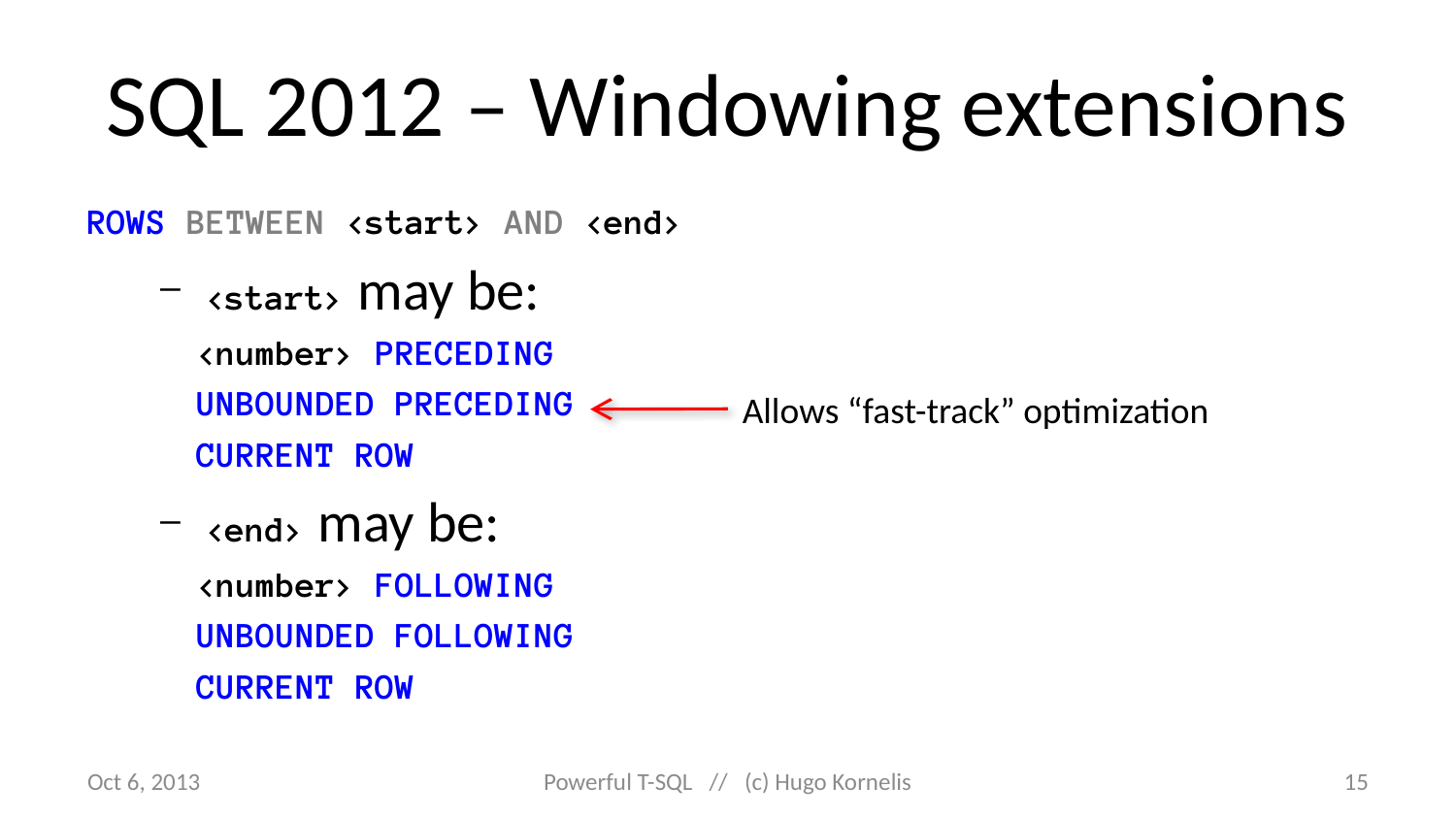

# SQL 2012 – Windowing extensions
ROWS BETWEEN <start> AND <end>
<start> may be:
<number> PRECEDING
UNBOUNDED PRECEDING
CURRENT ROW
<end> may be:
<number> FOLLOWING
UNBOUNDED FOLLOWING
CURRENT ROW

Allows “fast-track” optimization
Oct 6, 2013
Powerful T-SQL   //   (c) Hugo Kornelis
15